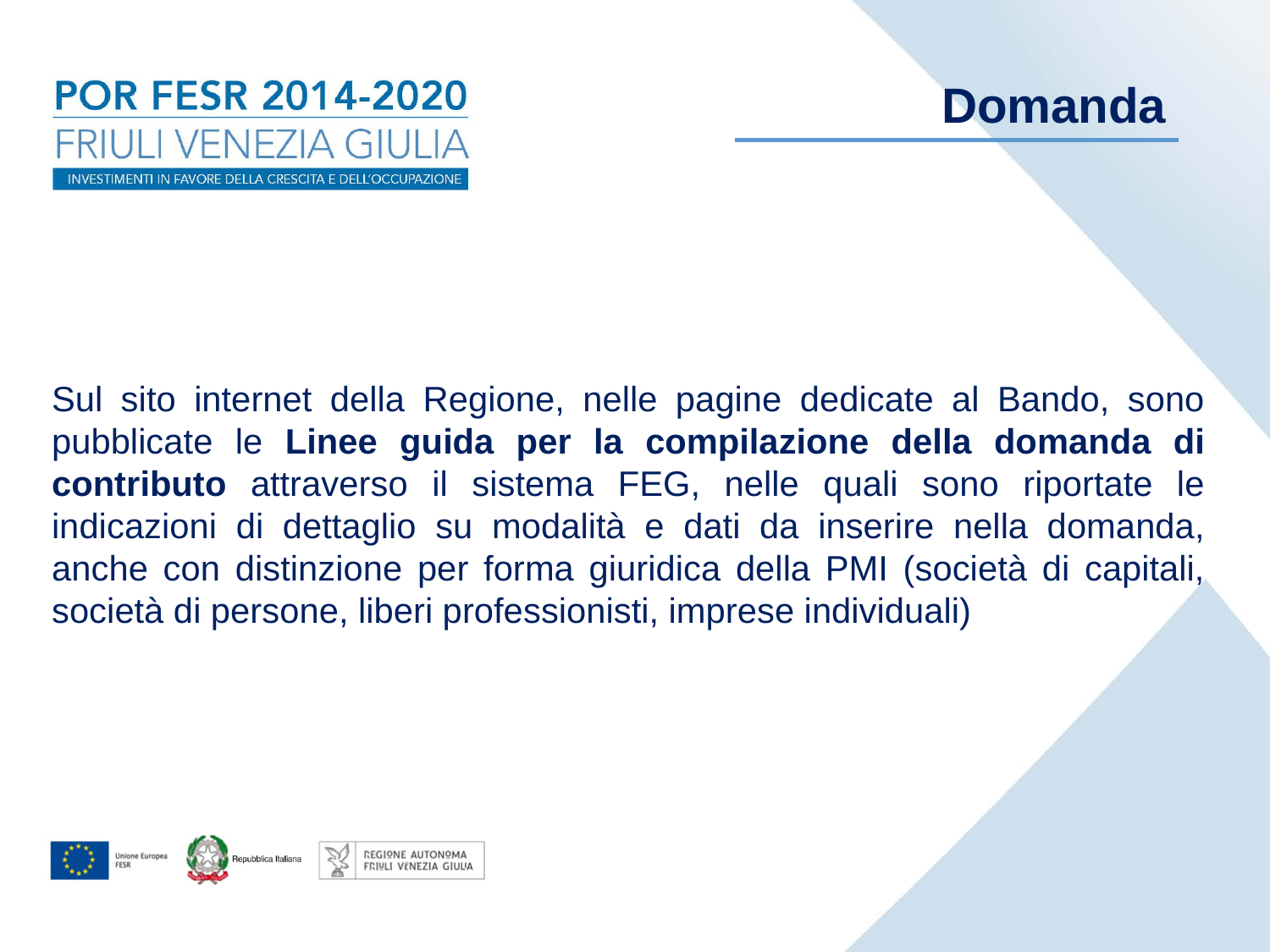

Domanda
Sul sito internet della Regione, nelle pagine dedicate al Bando, sono pubblicate le Linee guida per la compilazione della domanda di contributo attraverso il sistema FEG, nelle quali sono riportate le indicazioni di dettaglio su modalità e dati da inserire nella domanda, anche con distinzione per forma giuridica della PMI (società di capitali, società di persone, liberi professionisti, imprese individuali)